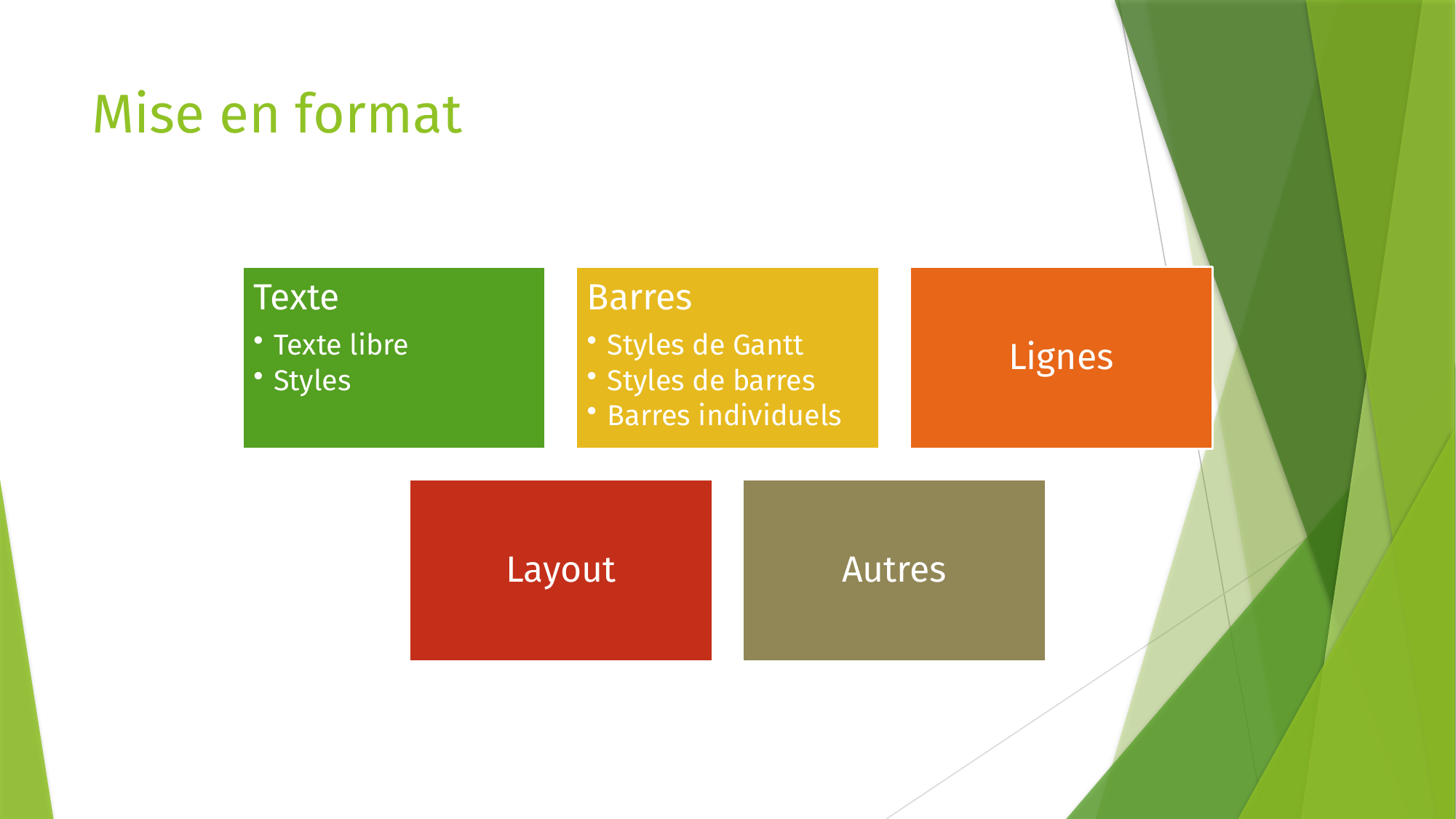

# Mise en format
Texte
Texte libre
Styles
Barres
Styles de Gantt
Styles de barres
Barres individuels
Lignes
Layout
Autres